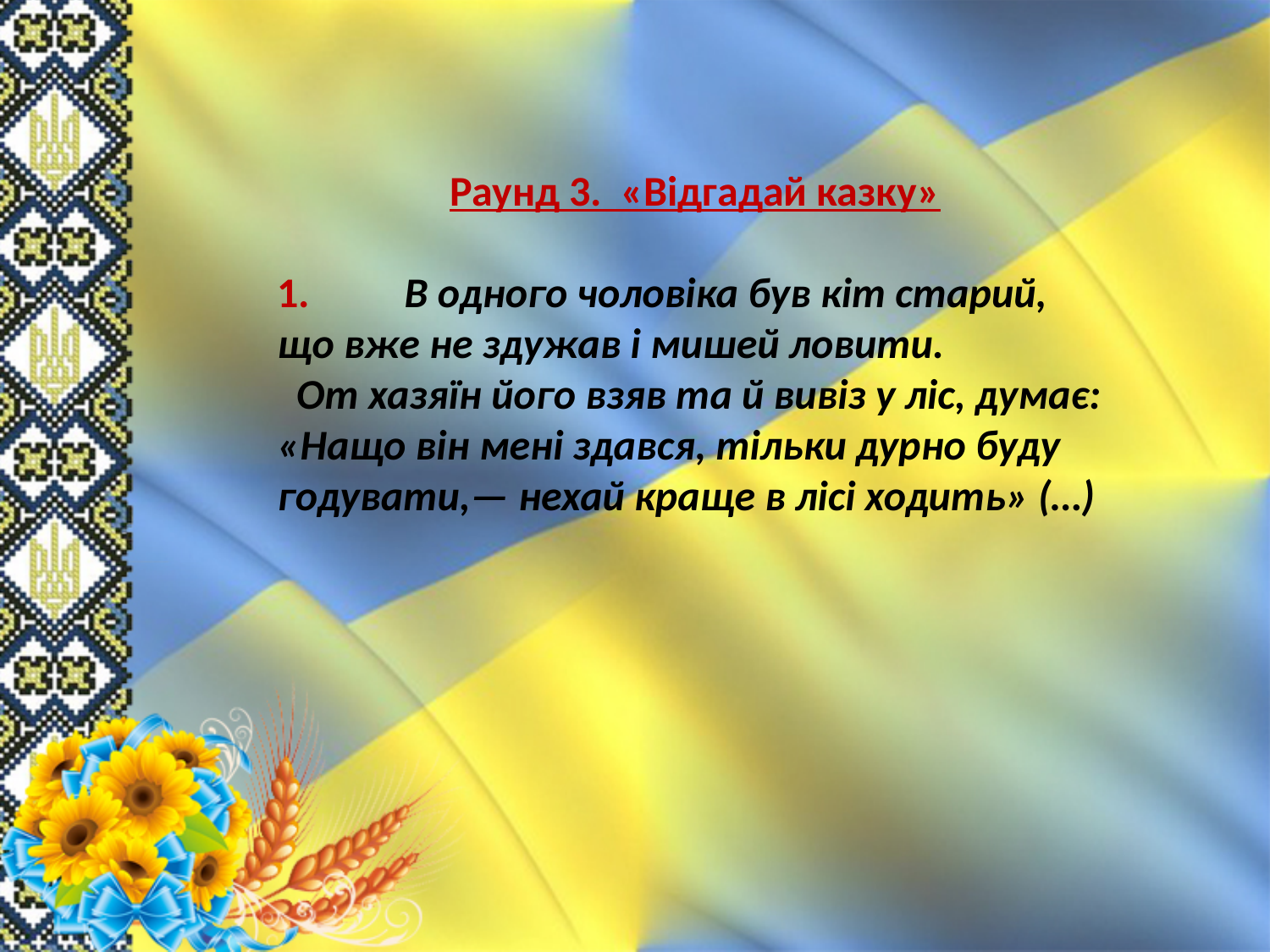

Раунд 3.  «Відгадай казку»

1.	В одного чоловіка був кіт старий, що вже не здужав і мишей ловити.                    От хазяїн його взяв та й вивіз у ліс, думає: «Нащо він мені здався, тільки дурно буду годувати,— нехай краще в лісі ходить» (…)